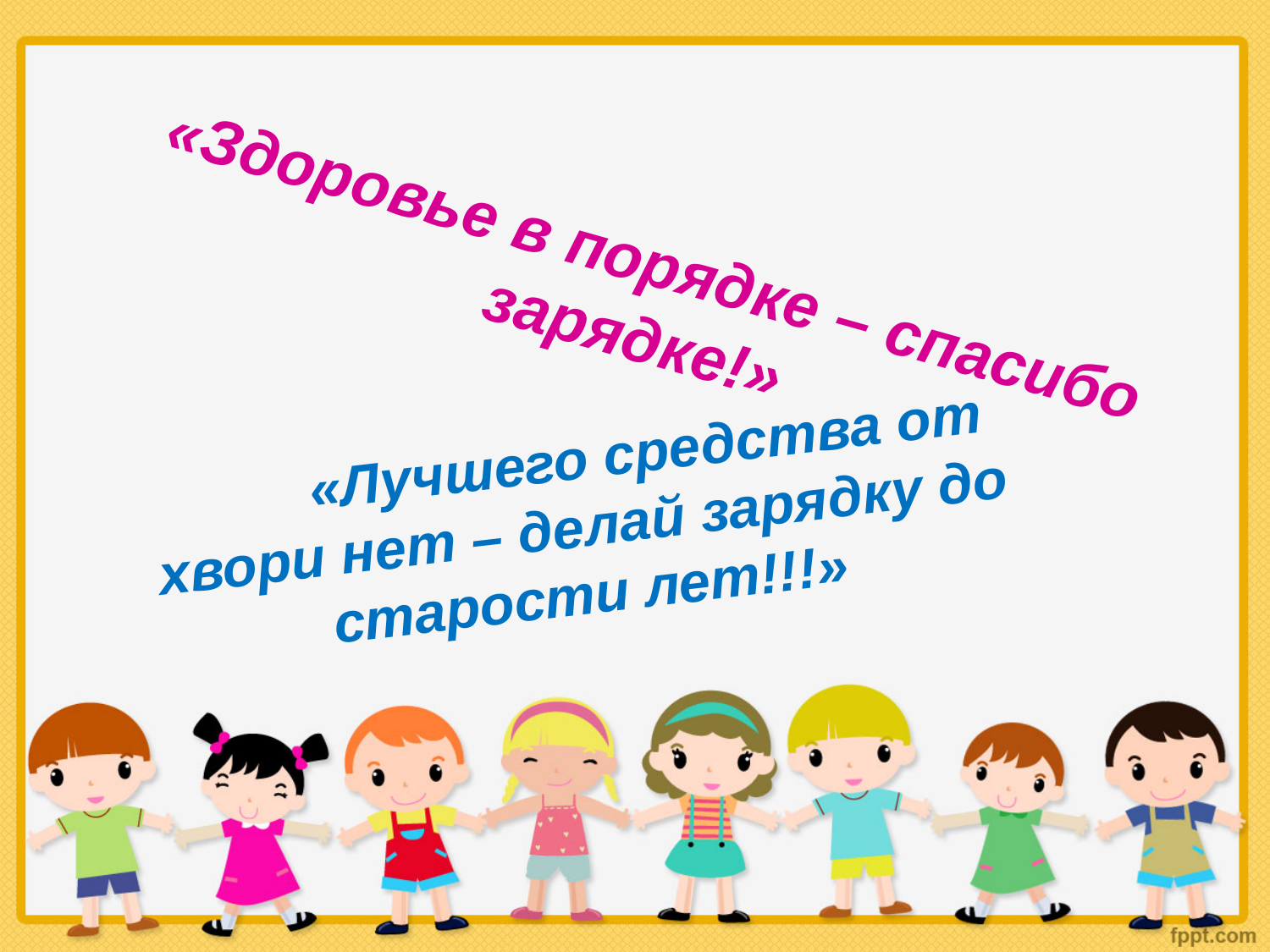

# «Здоровье в порядке – спасибо зарядке!»
         «Лучшего средства от хвори нет – делай зарядку до старости лет!!!»